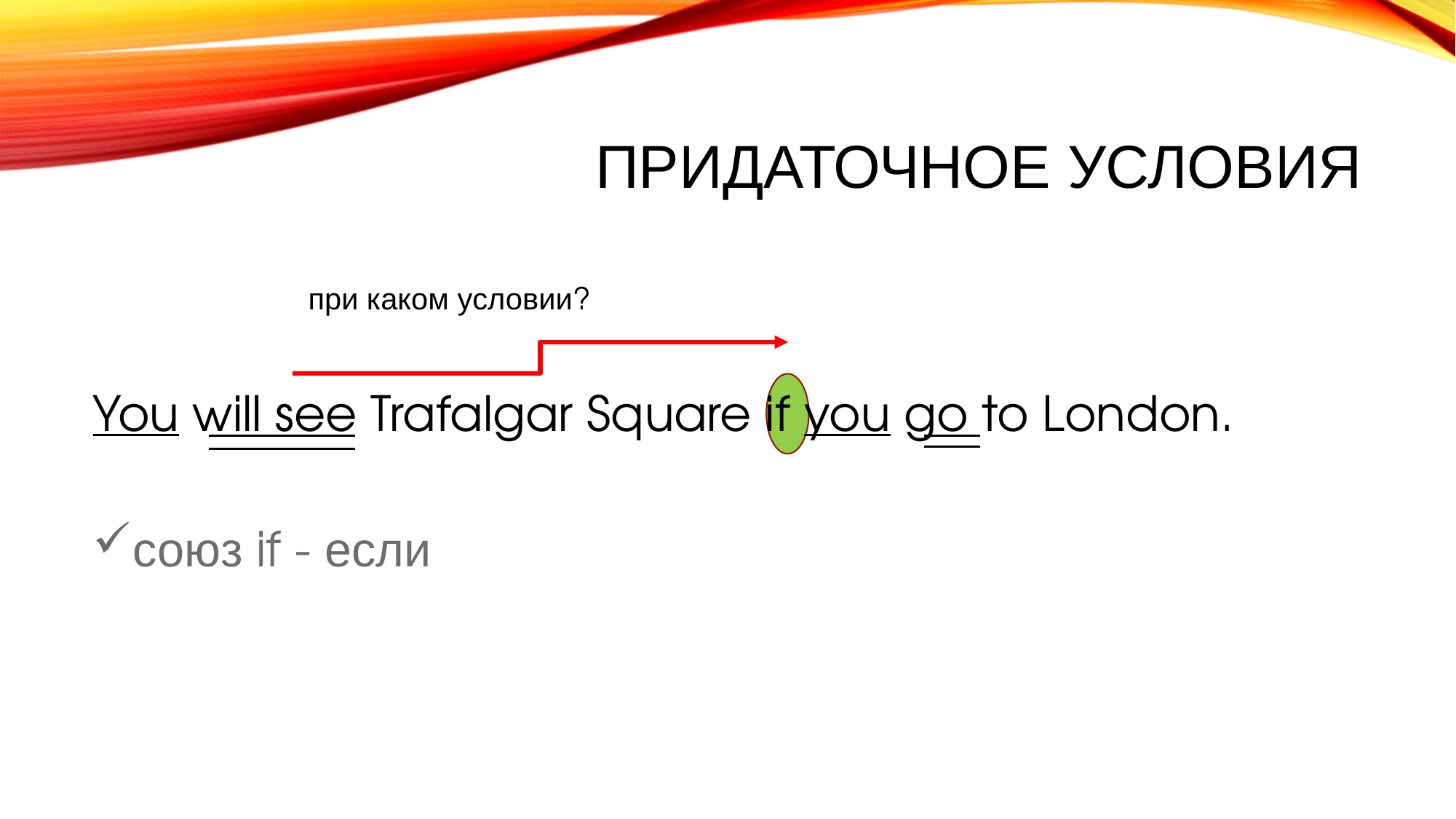

# Придаточное условия
                при каком условии?

You will see Trafalgar Square if you go to London.

союз if - если